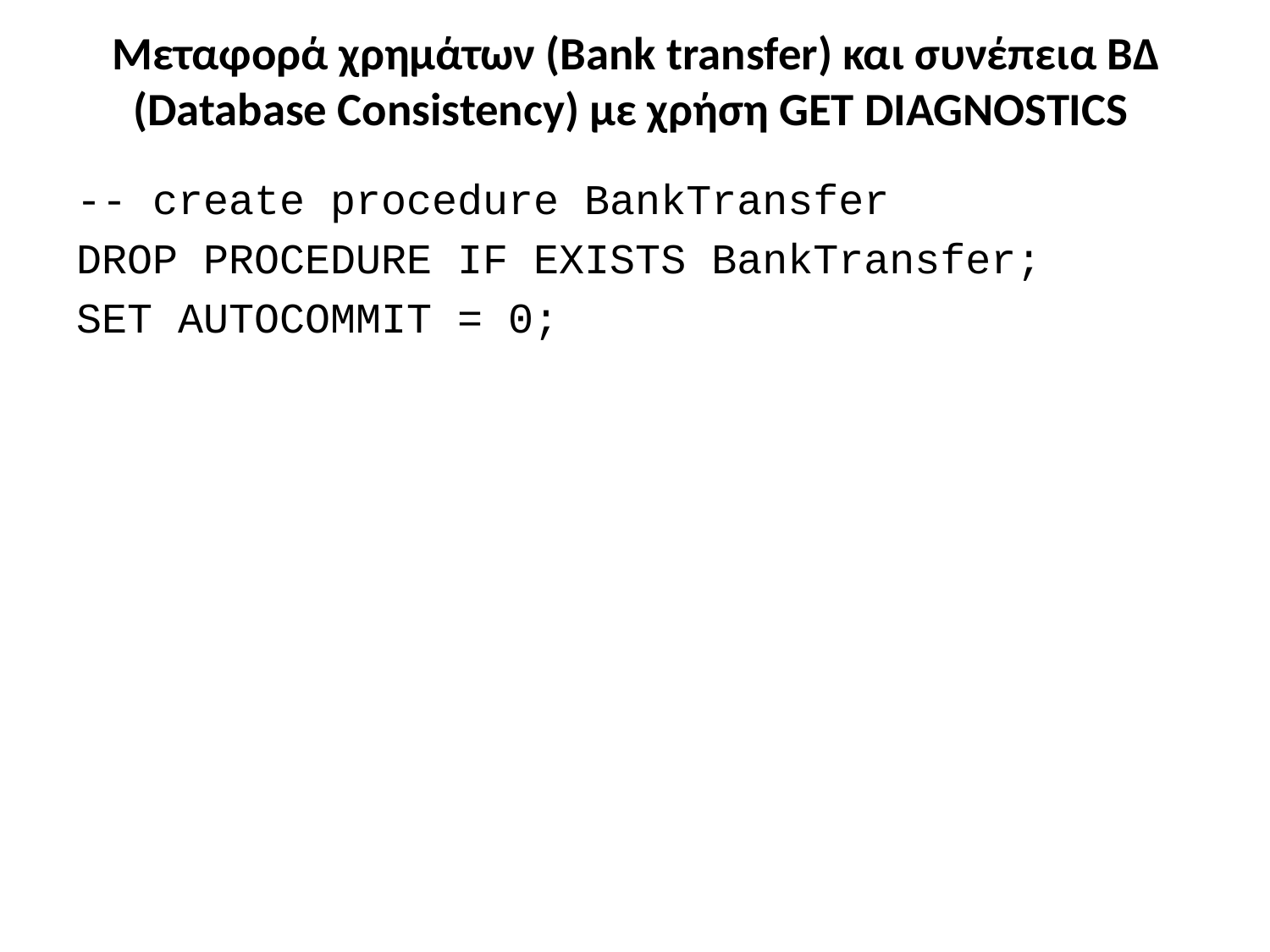

# Μεταφορά χρημάτων (Bank transfer) και συνέπεια ΒΔ (Database Consistency) με χρήση GET DIAGNOSTICS
-- create procedure BankTransfer
DROP PROCEDURE IF EXISTS BankTransfer;
SET AUTOCOMMIT = 0;